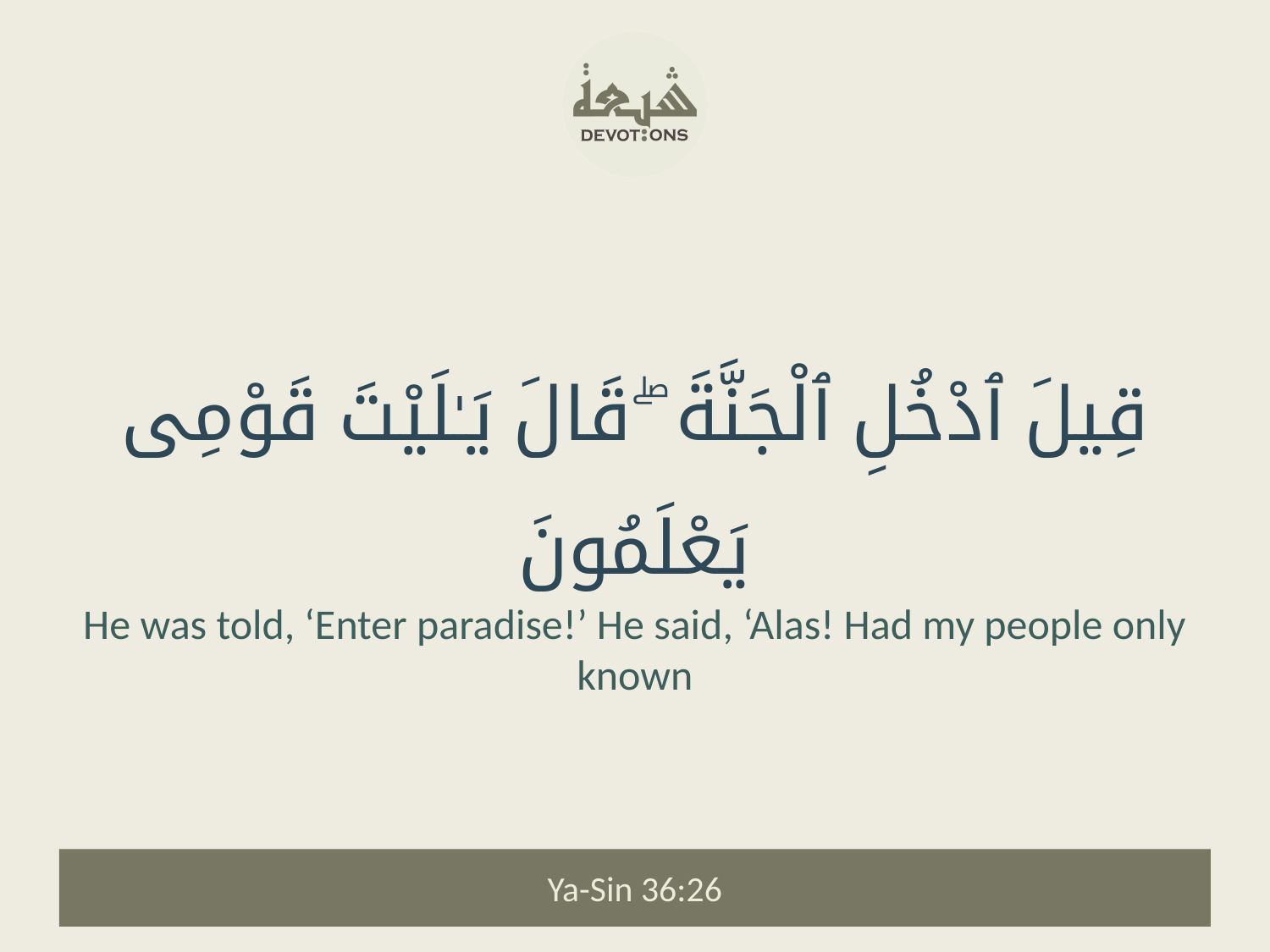

قِيلَ ٱدْخُلِ ٱلْجَنَّةَ ۖ قَالَ يَـٰلَيْتَ قَوْمِى يَعْلَمُونَ
He was told, ‘Enter paradise!’ He said, ‘Alas! Had my people only known
Ya-Sin 36:26